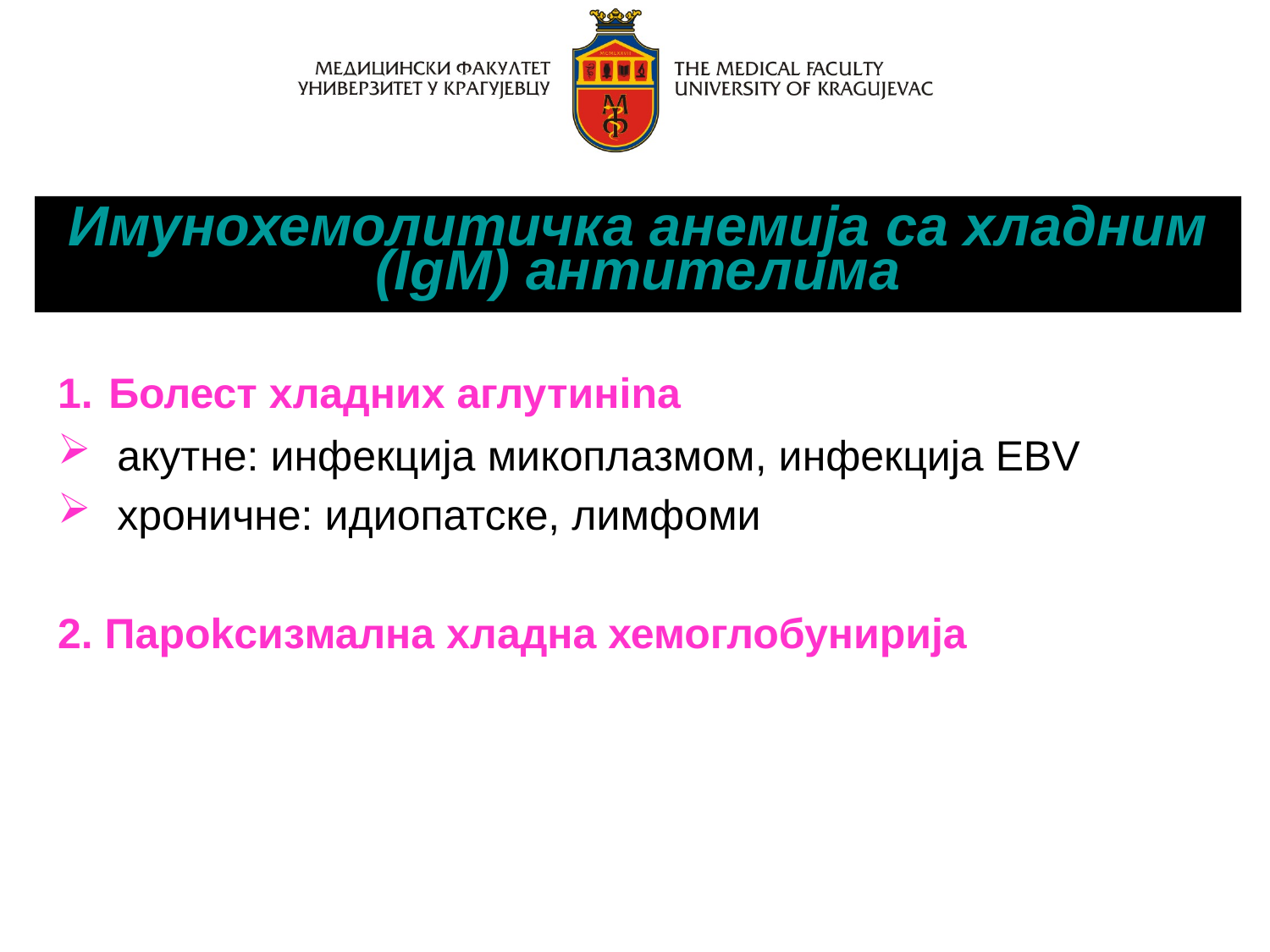

Имунохемолитичка анемија са хладним (IgM) антителима
1. Болест хладних аглутинinа
 aкутне: инфекција микоплазмом, инфекција EBV
 хроничне: идиoпатскe, лимфoми

2. Пaрokсизмална хладна хемоглобунирија